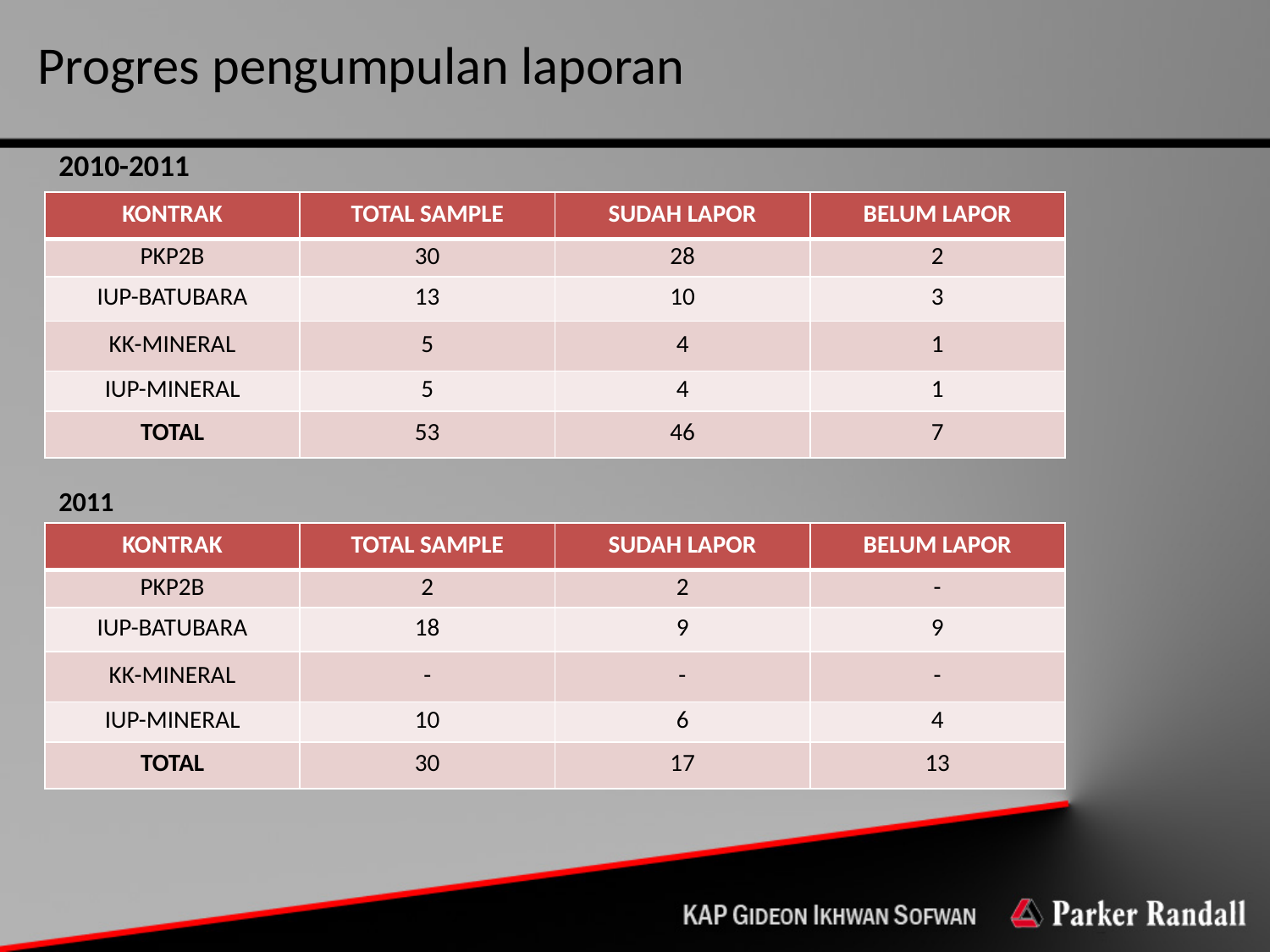

Progres pengumpulan laporan
# 2010-2011
| KONTRAK | TOTAL SAMPLE | SUDAH LAPOR | BELUM LAPOR |
| --- | --- | --- | --- |
| PKP2B | 30 | 28 | 2 |
| IUP-BATUBARA | 13 | 10 | 3 |
| KK-MINERAL | 5 | 4 | 1 |
| IUP-MINERAL | 5 | 4 | 1 |
| TOTAL | 53 | 46 | 7 |
2011
| KONTRAK | TOTAL SAMPLE | SUDAH LAPOR | BELUM LAPOR |
| --- | --- | --- | --- |
| PKP2B | 2 | 2 | - |
| IUP-BATUBARA | 18 | 9 | 9 |
| KK-MINERAL | - | - | - |
| IUP-MINERAL | 10 | 6 | 4 |
| TOTAL | 30 | 17 | 13 |